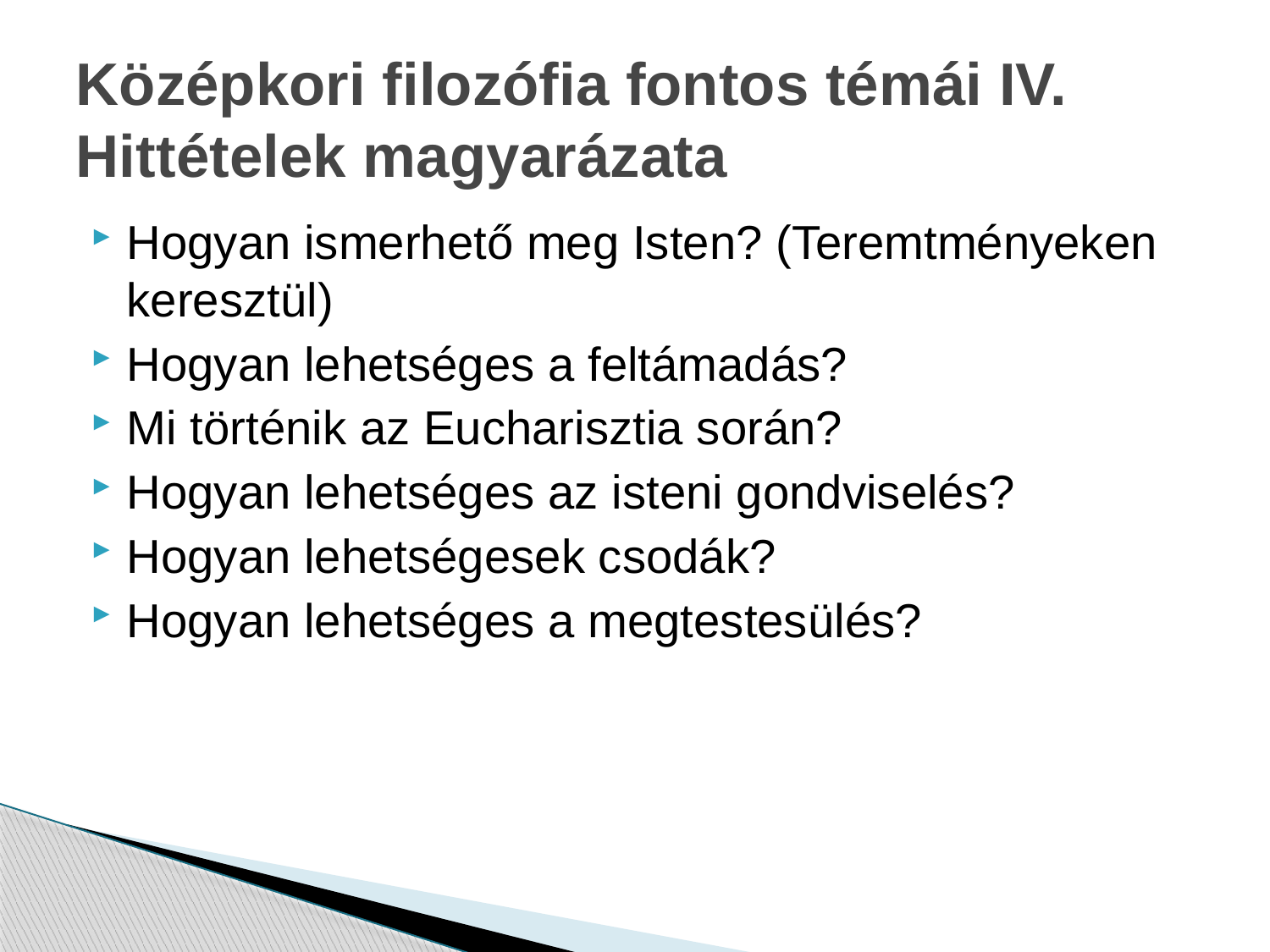

# Középkori filozófia fontos témái IV. Hittételek magyarázata
Hogyan ismerhető meg Isten? (Teremtményeken keresztül)
Hogyan lehetséges a feltámadás?
Mi történik az Eucharisztia során?
Hogyan lehetséges az isteni gondviselés?
Hogyan lehetségesek csodák?
Hogyan lehetséges a megtestesülés?